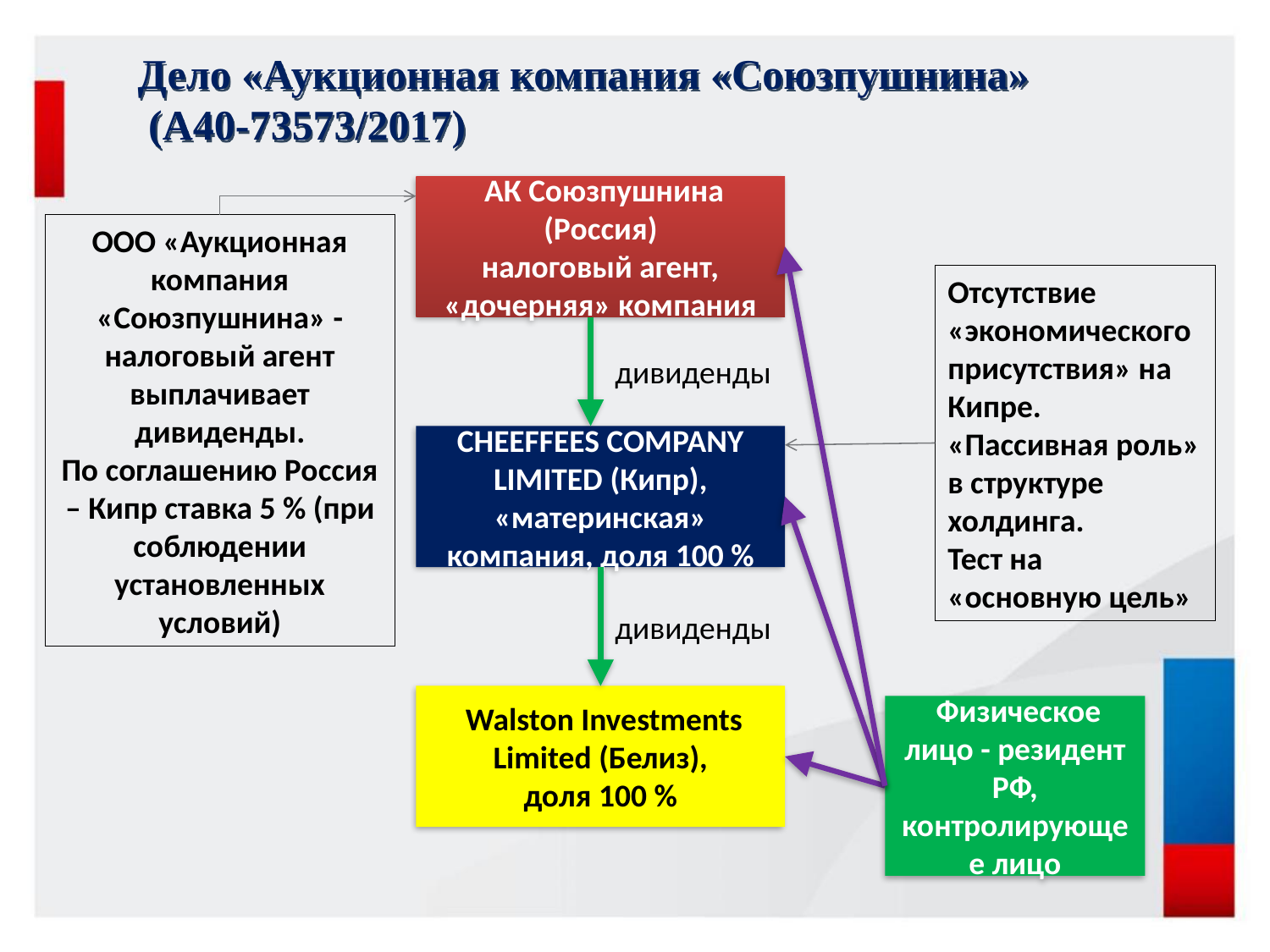

# Дело «Аукционная компания «Союзпушнина» (А40-73573/2017)
 АК Союзпушнина (Россия)
налоговый агент, «дочерняя» компания
ООО «Аукционная компания «Союзпушнина» - налоговый агент
выплачивает дивиденды.
По соглашению Россия – Кипр ставка 5 % (при соблюдении установленных условий)
Отсутствие  «экономического присутствия» на Кипре. «Пассивная роль» в структуре холдинга.
Тест на «основную цель»
дивиденды
CHEEFFEES COMPANY LIMITED (Кипр), «материнская» компания, доля 100 %
дивиденды
 Walston Investments Limited (Белиз),
 доля 100 %
 Физическое лицо - резидент РФ, контролирующее лицо